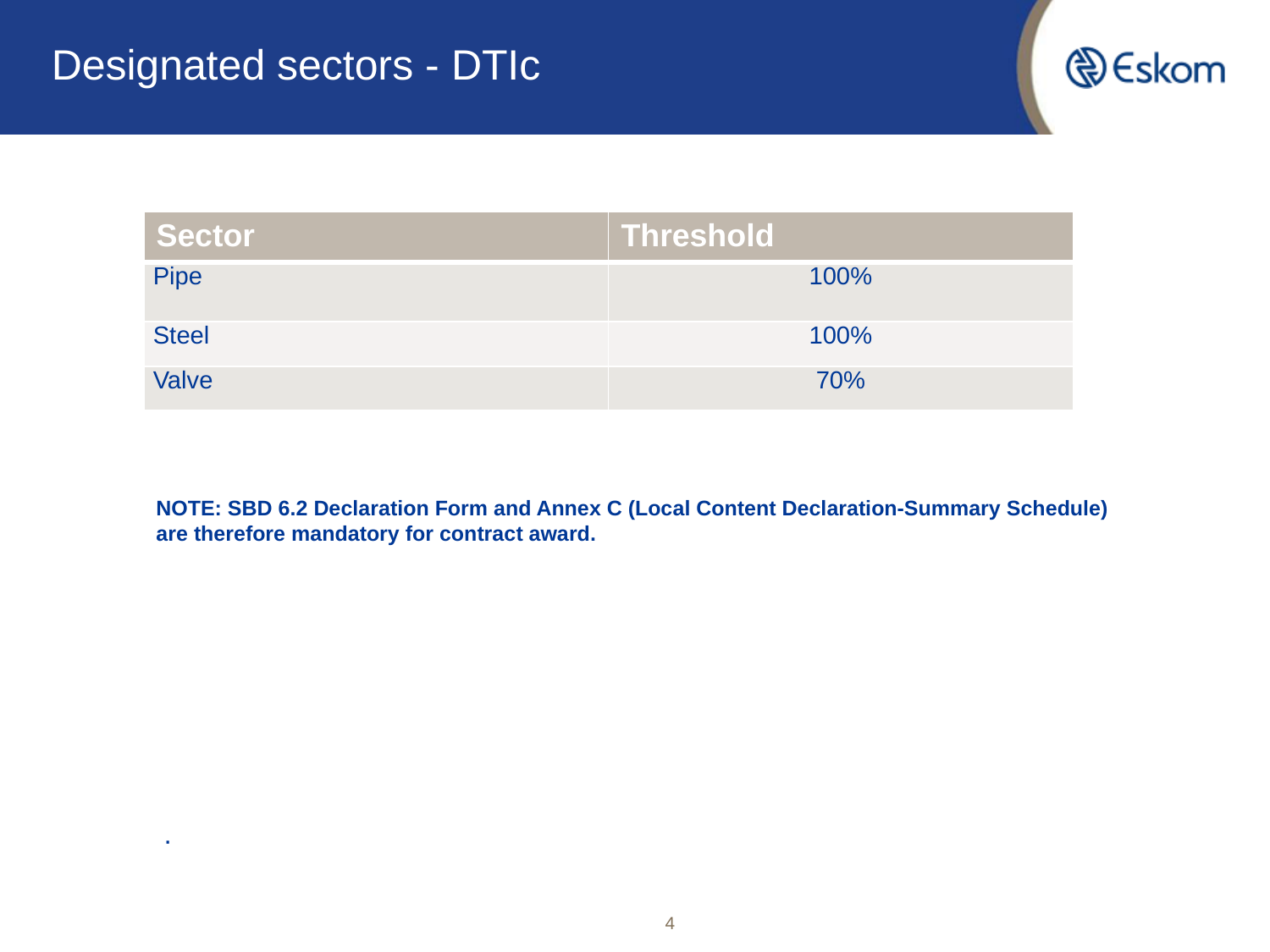

# Designated sectors - DTIc

NOTE: SBD 6.2 Declaration Form and Annex C (Local Content Declaration-Summary Schedule) are therefore mandatory for contract award.

 .
| Sector | Threshold |
| --- | --- |
| Pipe | 100% |
| Steel | 100% |
| Valve | 70% |
4